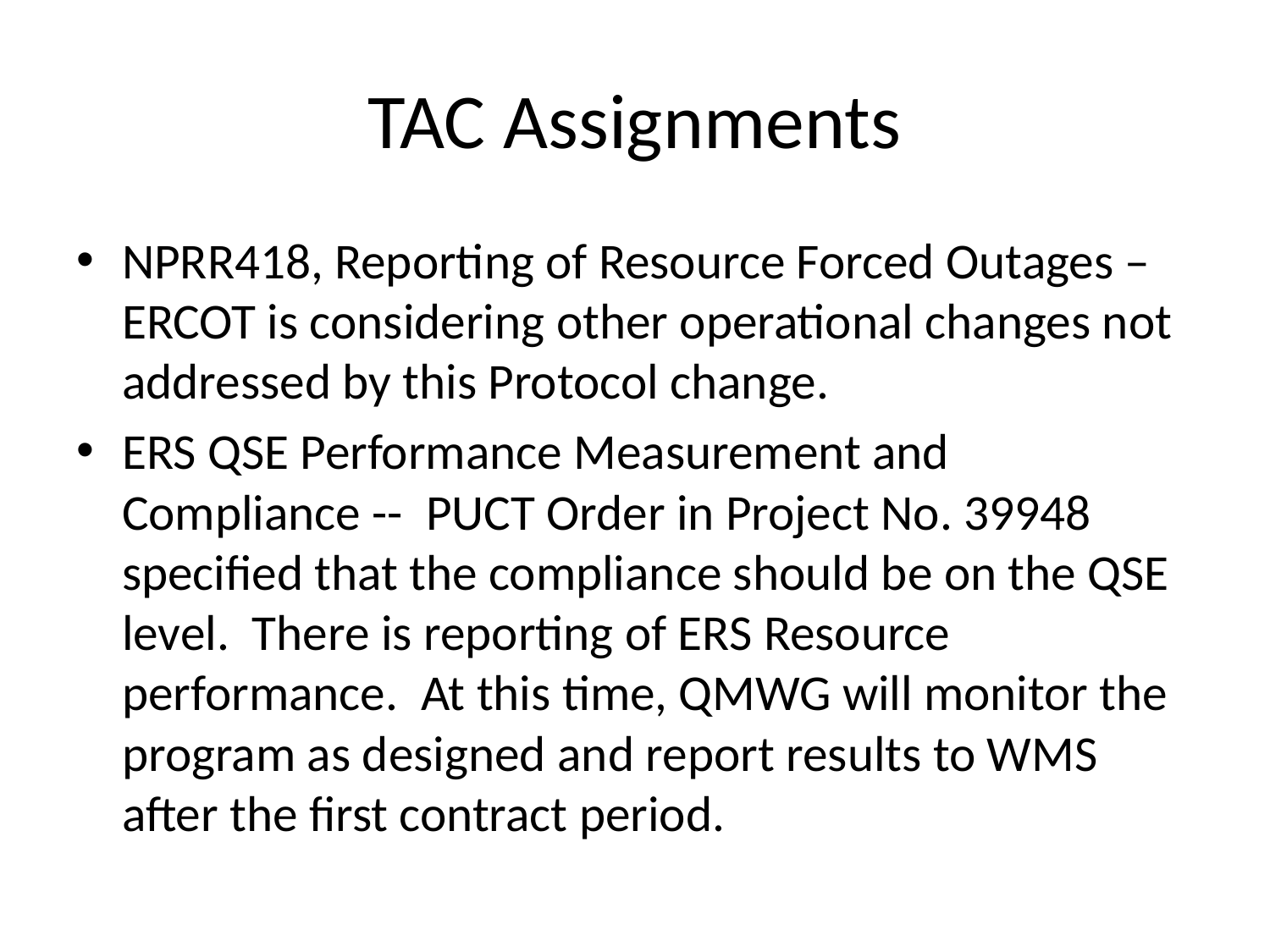

# TAC Assignments
NPRR418, Reporting of Resource Forced Outages – ERCOT is considering other operational changes not addressed by this Protocol change.
ERS QSE Performance Measurement and Compliance --  PUCT Order in Project No. 39948 specified that the compliance should be on the QSE level.  There is reporting of ERS Resource performance.  At this time, QMWG will monitor the program as designed and report results to WMS after the first contract period.